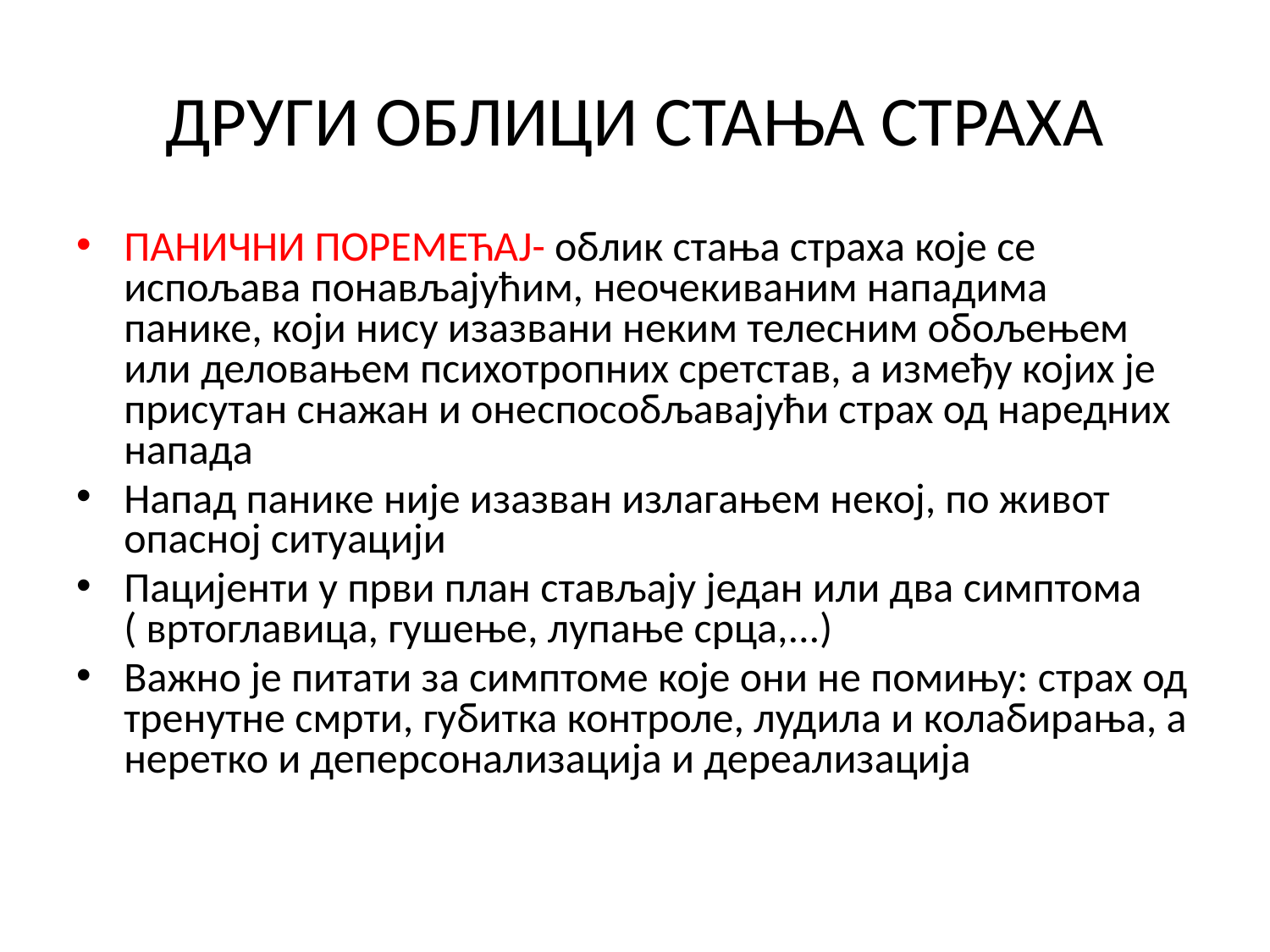

# ДРУГИ ОБЛИЦИ СТАЊА СТРАХА
ПАНИЧНИ ПОРЕМЕЋАЈ- облик стања страха које се испољава понављајућим, неочекиваним нападима панике, који нису изазвани неким телесним обољењем или деловањем психотропних сретстав, а између којих је присутан снажан и онеспособљавајући страх од наредних напада
Напад панике није изазван излагањем некој, по живот опасној ситуацији
Пацијенти у први план стављају један или два симптома ( вртоглавица, гушење, лупање срца,...)
Важно је питати за симптоме које они не помињу: страх од тренутне смрти, губитка контроле, лудила и колабирања, а неретко и деперсонализација и дереализација